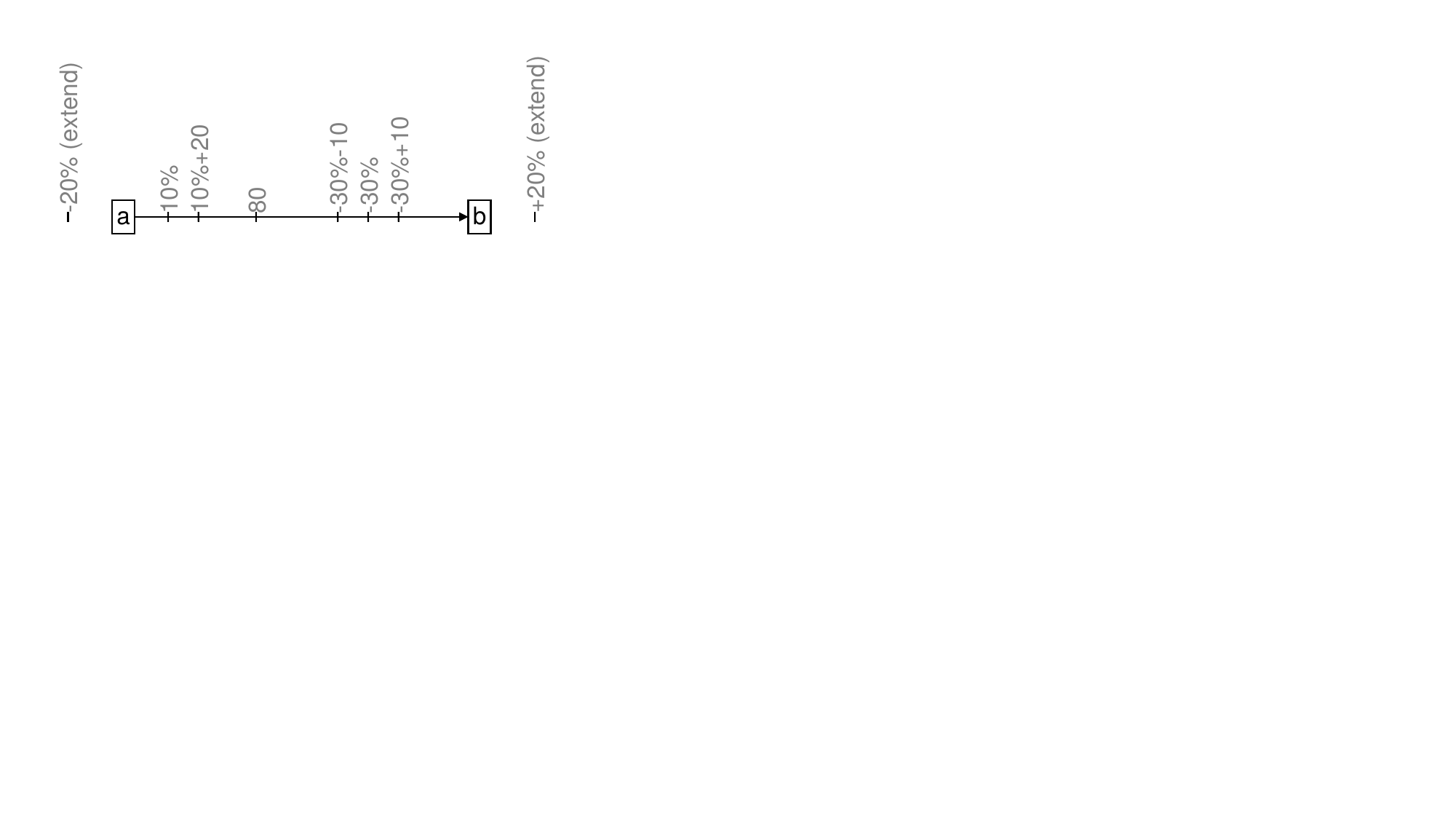

+20% (extend)
-20% (extend)
-30%+10
-30%-10
10%+20
-30%
10%
80
a
b